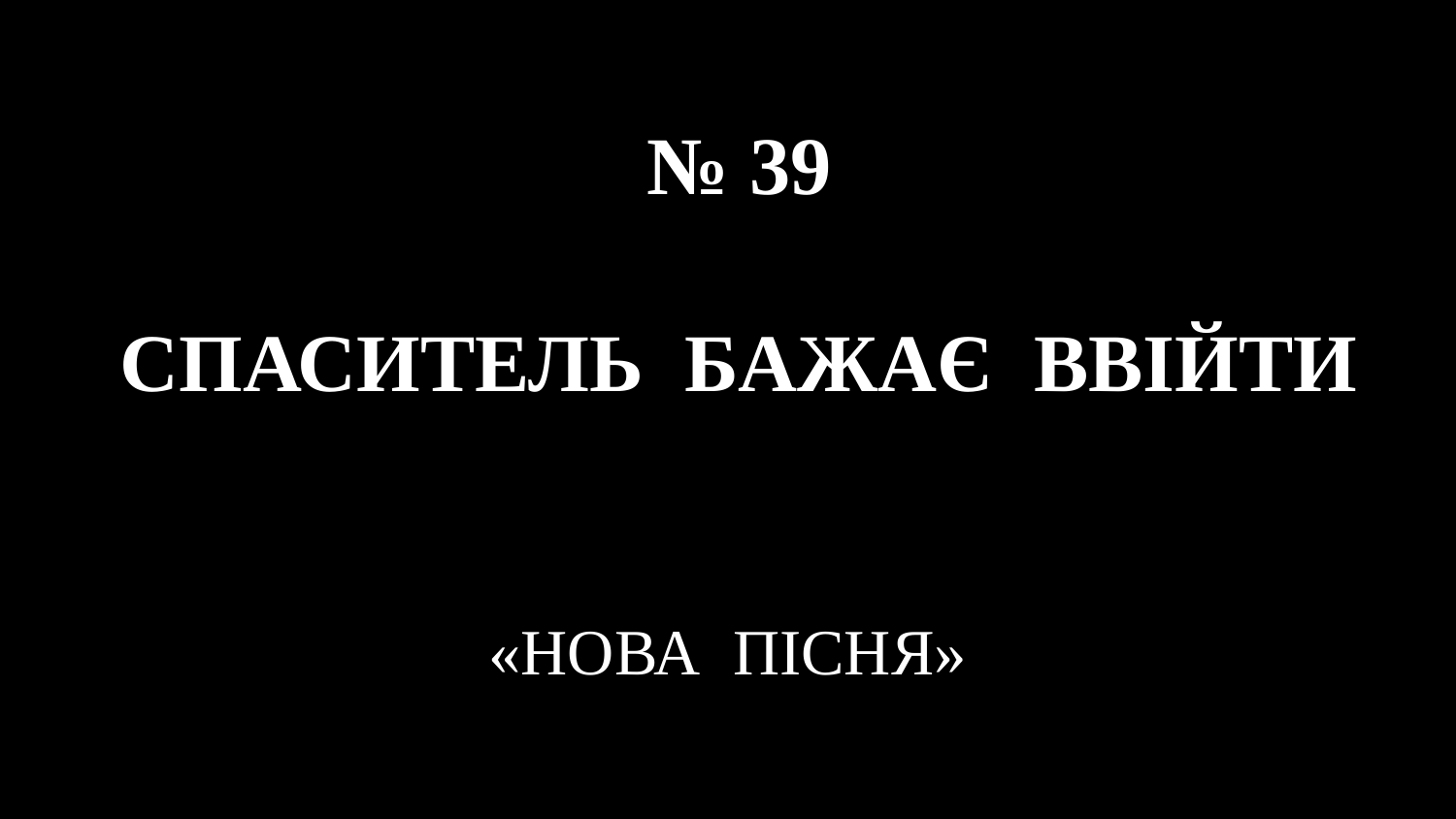

# № 39 СПАСИТЕЛЬ  БАЖАЄ  ВВІЙТИ
«НОВА  ПІСНЯ»